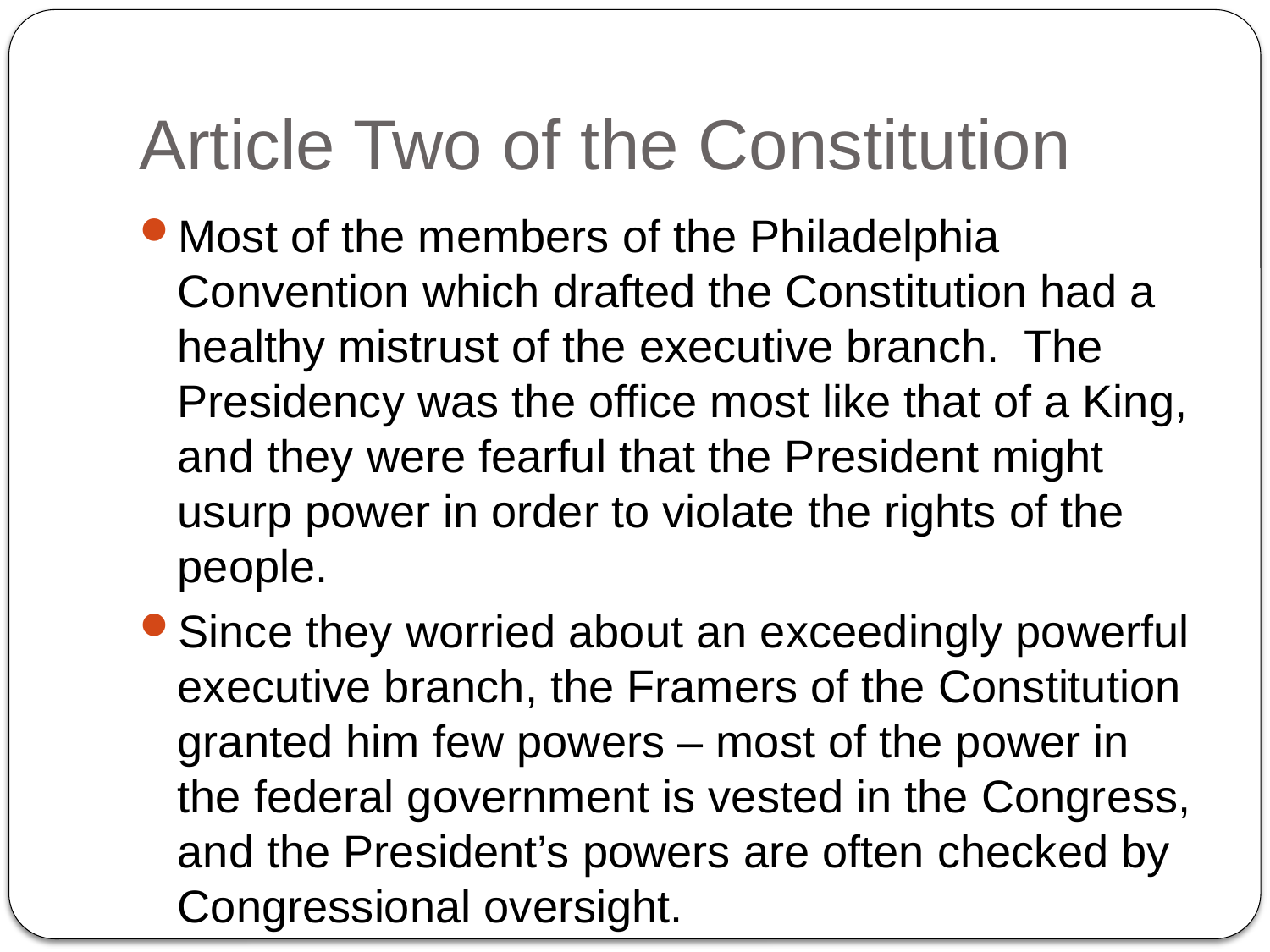

# Article Two of the Constitution
Most of the members of the Philadelphia Convention which drafted the Constitution had a healthy mistrust of the executive branch.  The Presidency was the office most like that of a King, and they were fearful that the President might usurp power in order to violate the rights of the people.
Since they worried about an exceedingly powerful executive branch, the Framers of the Constitution granted him few powers – most of the power in the federal government is vested in the Congress, and the President’s powers are often checked by Congressional oversight.